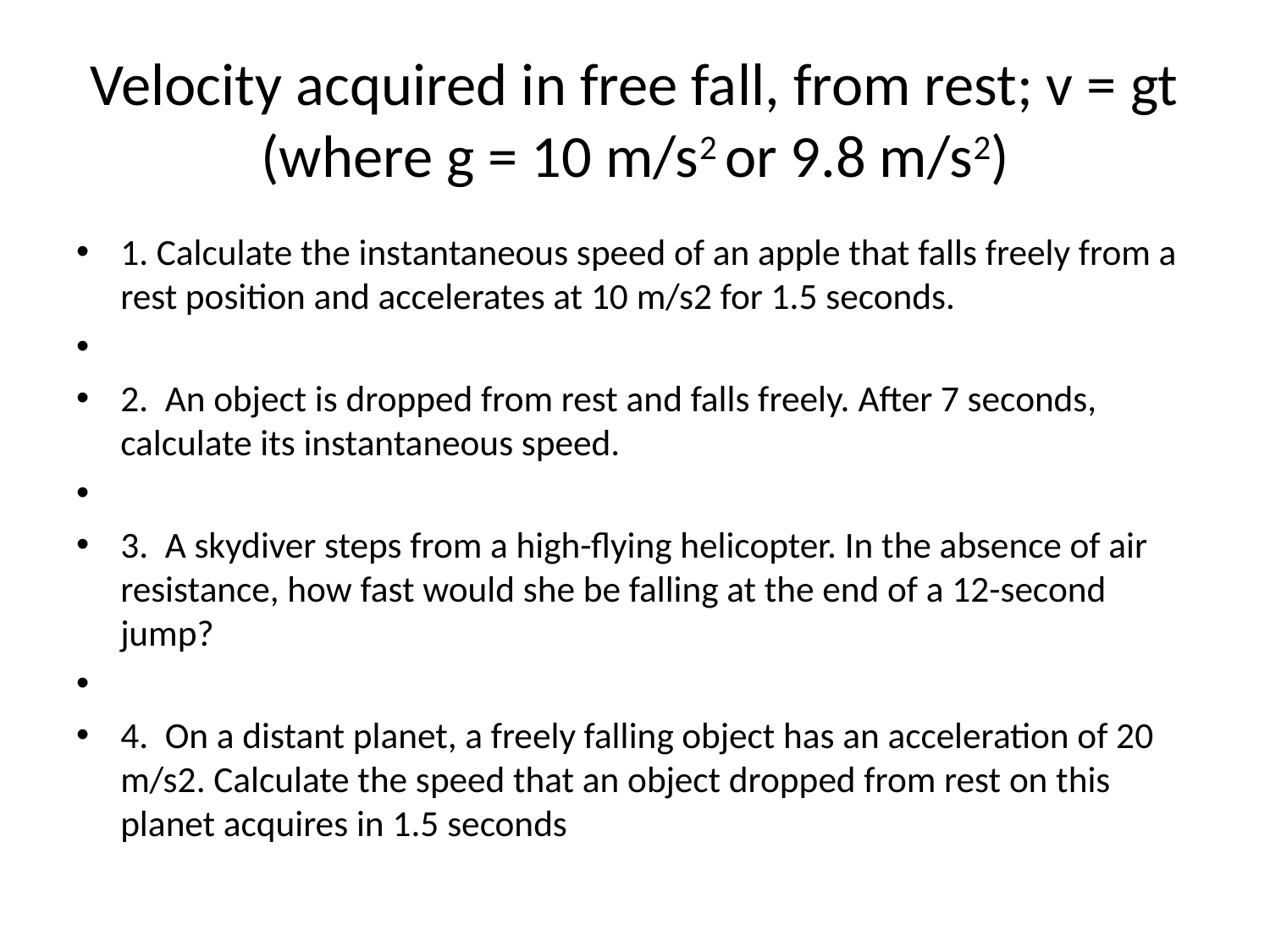

# Velocity acquired in free fall, from rest; v = gt (where g = 10 m/s2 or 9.8 m/s2)
1. Calculate the instantaneous speed of an apple that falls freely from a rest position and accelerates at 10 m/s2 for 1.5 seconds.

2.  An object is dropped from rest and falls freely. After 7 seconds, calculate its instantaneous speed.

3.  A skydiver steps from a high-flying helicopter. In the absence of air resistance, how fast would she be falling at the end of a 12-second jump?

4.  On a distant planet, a freely falling object has an acceleration of 20 m/s2. Calculate the speed that an object dropped from rest on this planet acquires in 1.5 seconds